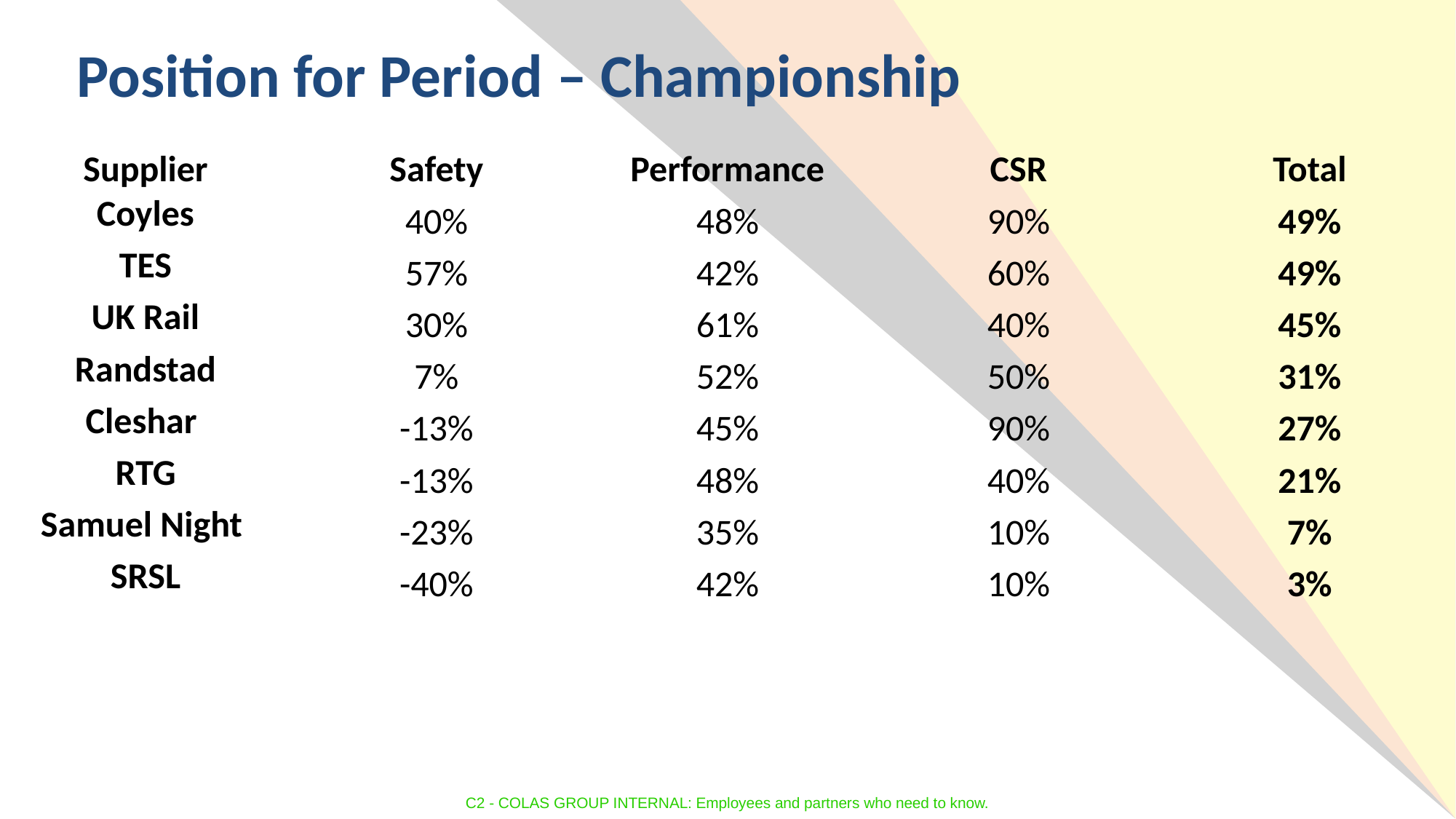

Position for Period – Championship
| Supplier | Safety | Performance | CSR | Total |
| --- | --- | --- | --- | --- |
| Coyles | 40% | 48% | 90% | 49% |
| TES | 57% | 42% | 60% | 49% |
| UK Rail | 30% | 61% | 40% | 45% |
| Randstad | 7% | 52% | 50% | 31% |
| Cleshar | -13% | 45% | 90% | 27% |
| RTG | -13% | 48% | 40% | 21% |
| Samuel Night | -23% | 35% | 10% | 7% |
| SRSL | -40% | 42% | 10% | 3% |